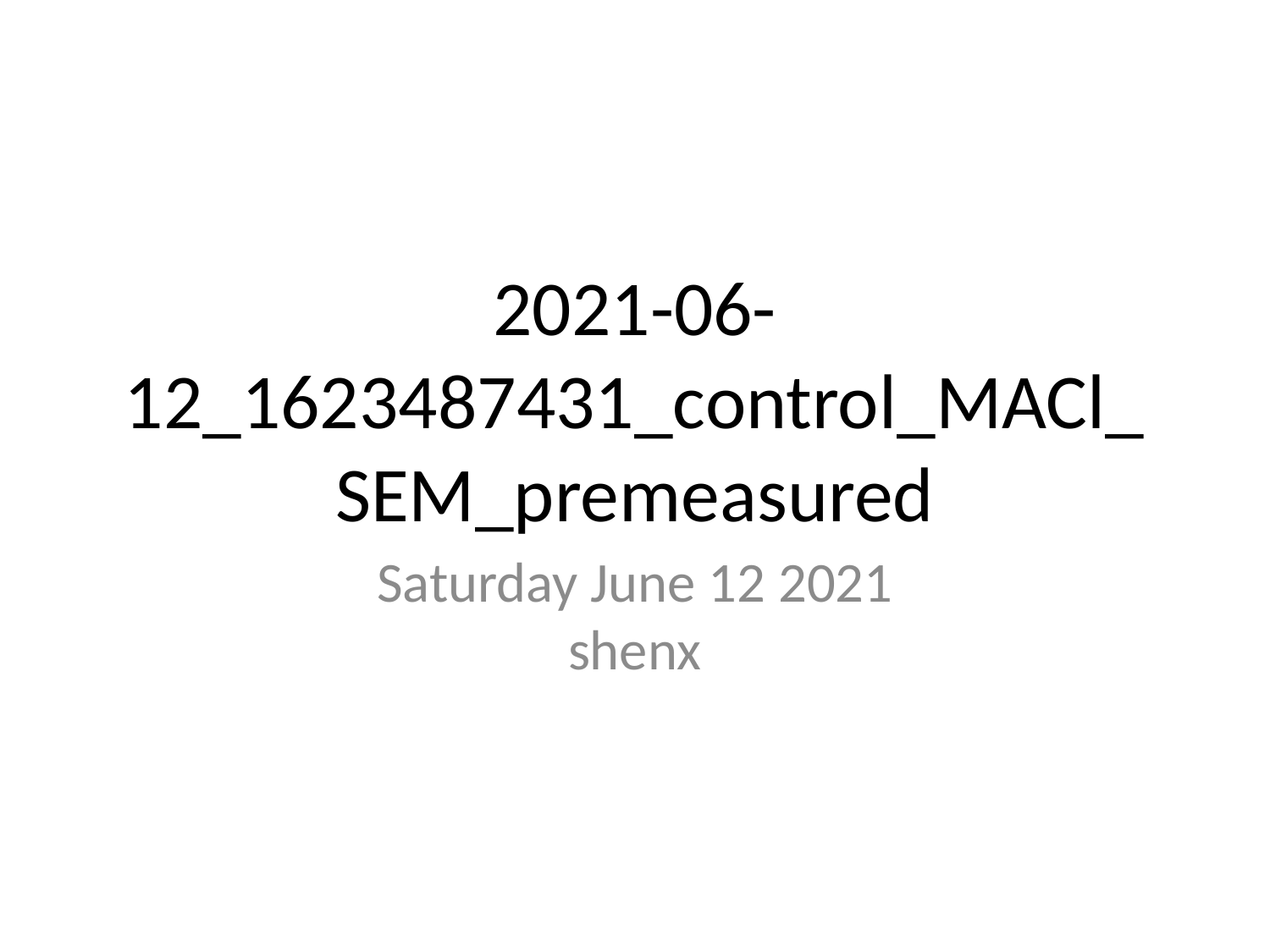

# 2021-06-12_1623487431_control_MACl_SEM_premeasured
Saturday June 12 2021
shenx